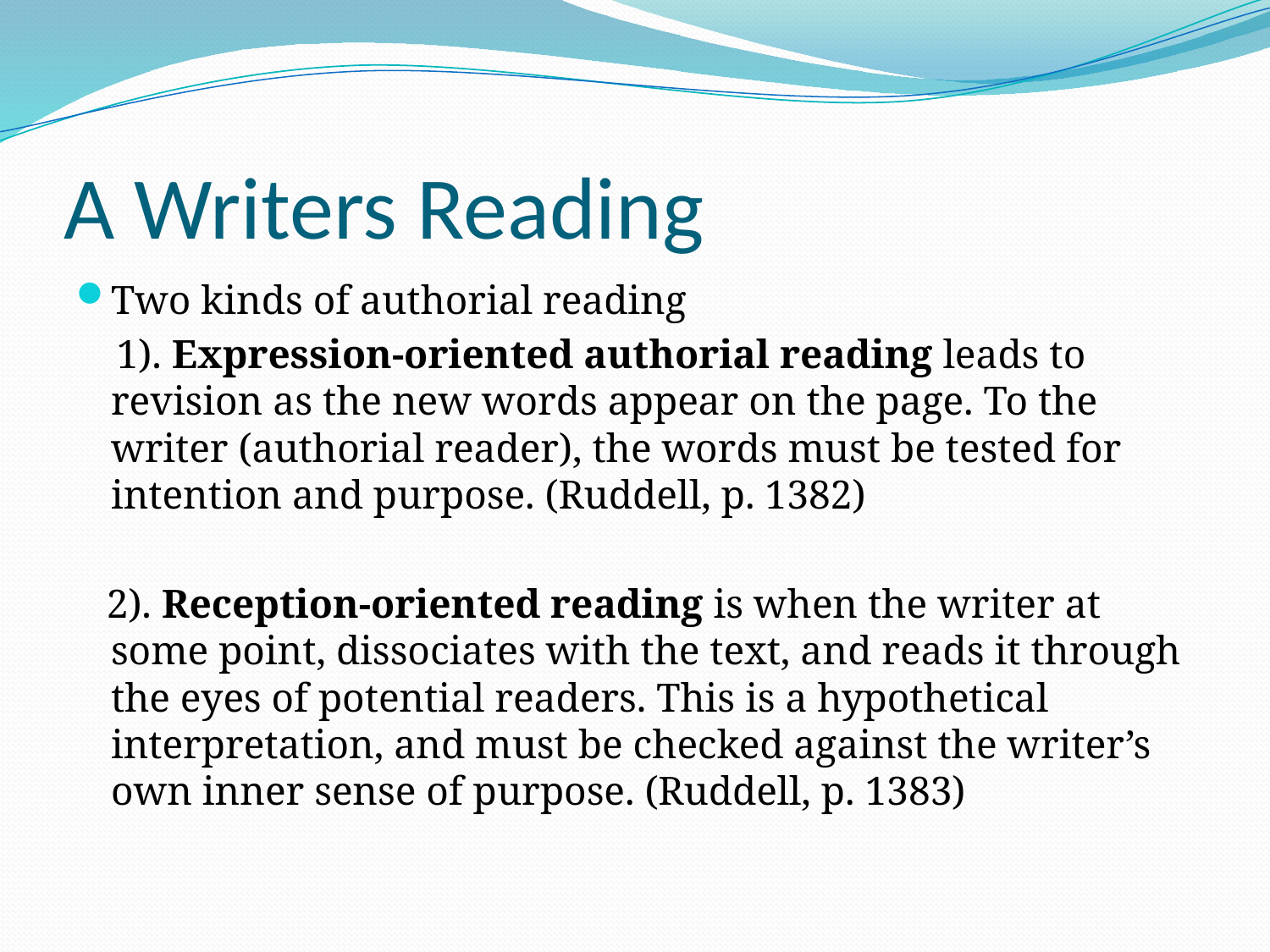

# A Writers Reading
Two kinds of authorial reading
    1). Expression-oriented authorial reading leads to revision as the new words appear on the page. To the writer (authorial reader), the words must be tested for intention and purpose. (Ruddell, p. 1382)

   2). Reception-oriented reading is when the writer at some point, dissociates with the text, and reads it through the eyes of potential readers. This is a hypothetical interpretation, and must be checked against the writer’s own inner sense of purpose. (Ruddell, p. 1383)